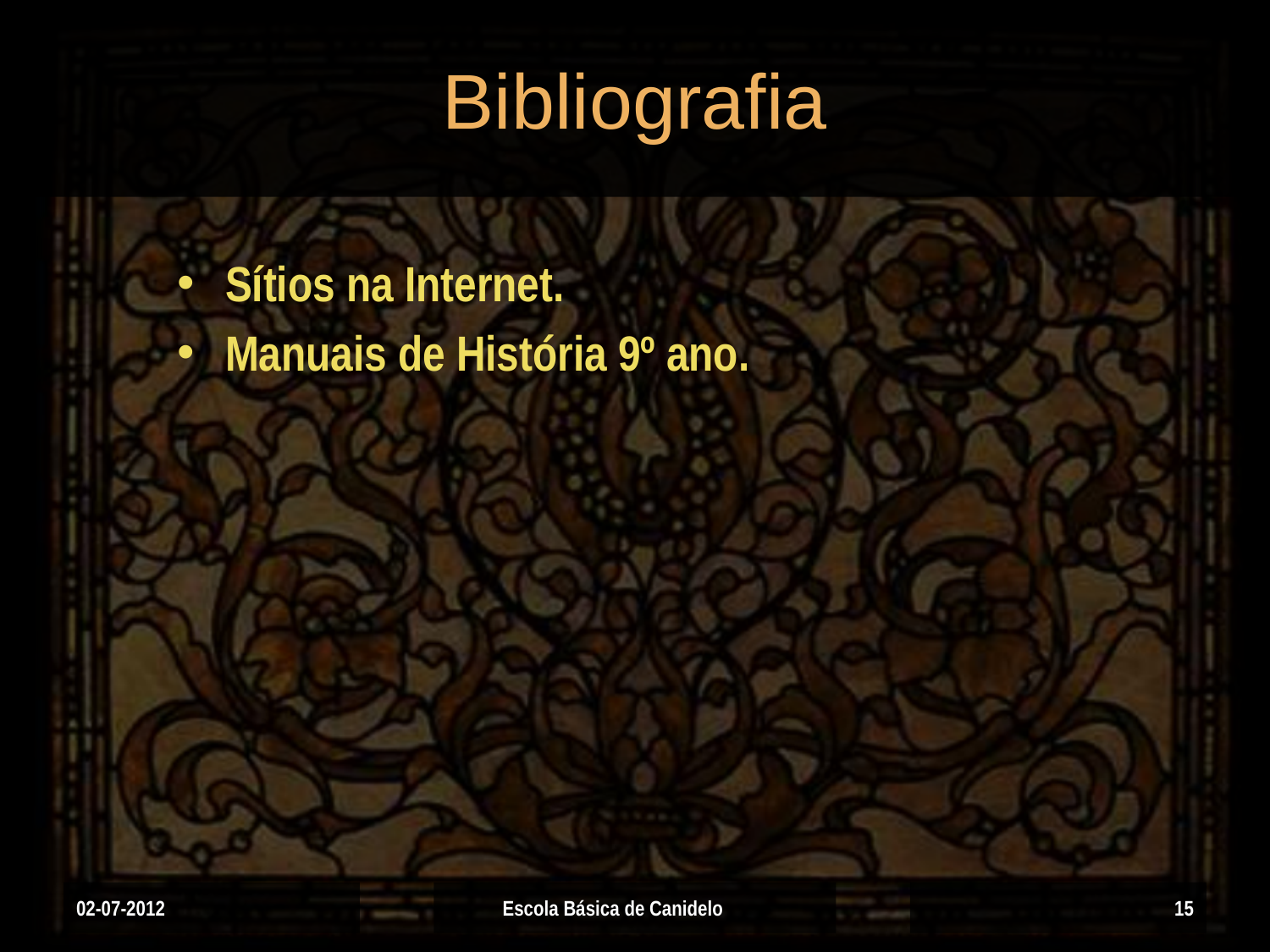

# Bibliografia
Sítios na Internet.
Manuais de História 9º ano.
02-07-2012
Escola Básica de Canidelo
15